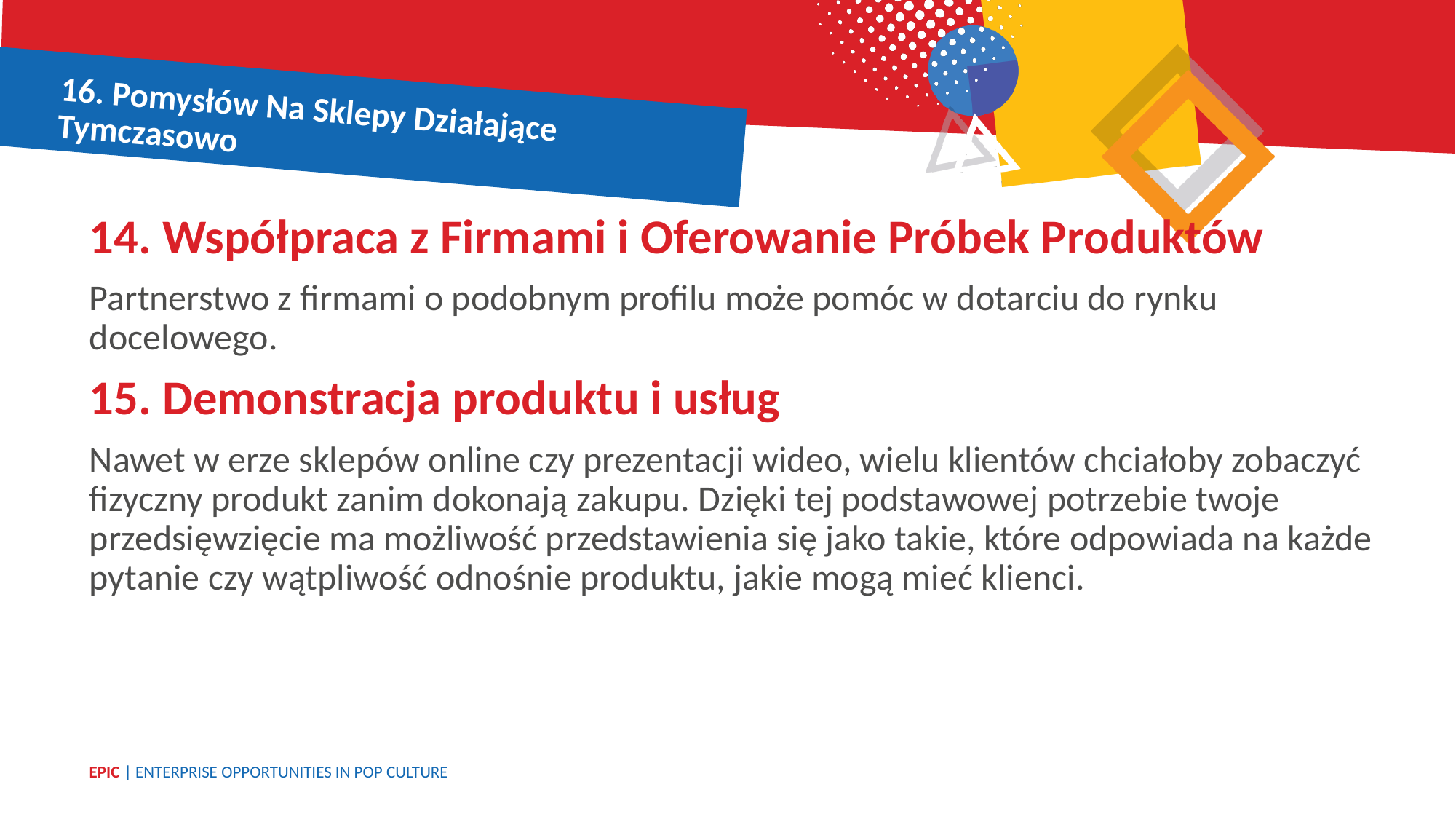

16. Pomysłów Na Sklepy Działające Tymczasowo
14. Współpraca z Firmami i Oferowanie Próbek Produktów
Partnerstwo z firmami o podobnym profilu może pomóc w dotarciu do rynku docelowego.
15. Demonstracja produktu i usług
Nawet w erze sklepów online czy prezentacji wideo, wielu klientów chciałoby zobaczyć fizyczny produkt zanim dokonają zakupu. Dzięki tej podstawowej potrzebie twoje przedsięwzięcie ma możliwość przedstawienia się jako takie, które odpowiada na każde pytanie czy wątpliwość odnośnie produktu, jakie mogą mieć klienci.